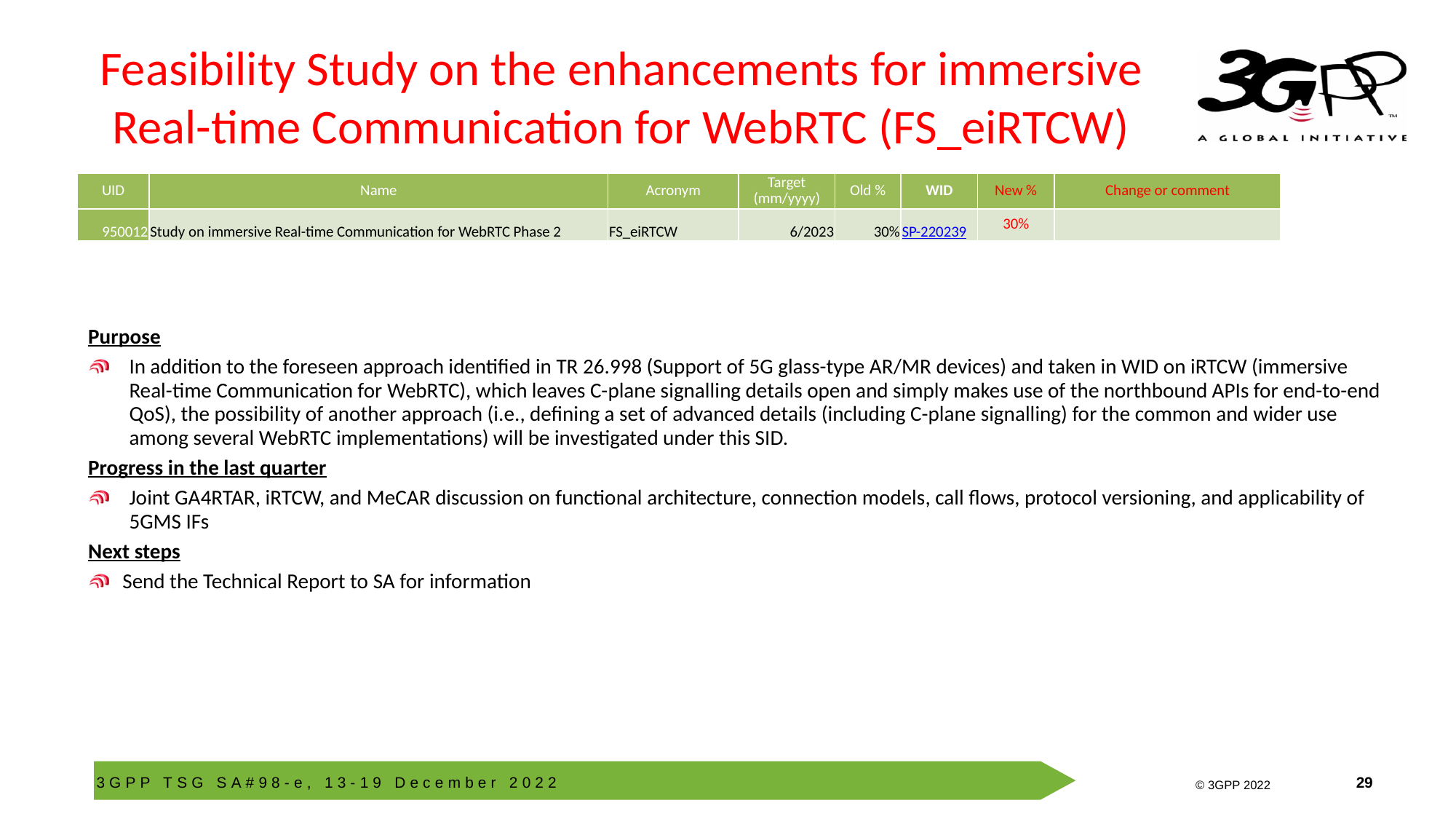

# Feasibility Study on the enhancements for immersive Real-time Communication for WebRTC (FS_eiRTCW)
| UID | Name | Acronym | Target (mm/yyyy) | Old % | WID | New % | Change or comment |
| --- | --- | --- | --- | --- | --- | --- | --- |
| 950012 | Study on immersive Real-time Communication for WebRTC Phase 2 | FS\_eiRTCW | 6/2023 | 30% | SP-220239 | 30% |  |
Purpose
In addition to the foreseen approach identified in TR 26.998 (Support of 5G glass-type AR/MR devices) and taken in WID on iRTCW (immersive Real-time Communication for WebRTC), which leaves C-plane signalling details open and simply makes use of the northbound APIs for end-to-end QoS), the possibility of another approach (i.e., defining a set of advanced details (including C-plane signalling) for the common and wider use among several WebRTC implementations) will be investigated under this SID.
Progress in the last quarter
Joint GA4RTAR, iRTCW, and MeCAR discussion on functional architecture, connection models, call flows, protocol versioning, and applicability of 5GMS IFs
Next steps
Send the Technical Report to SA for information